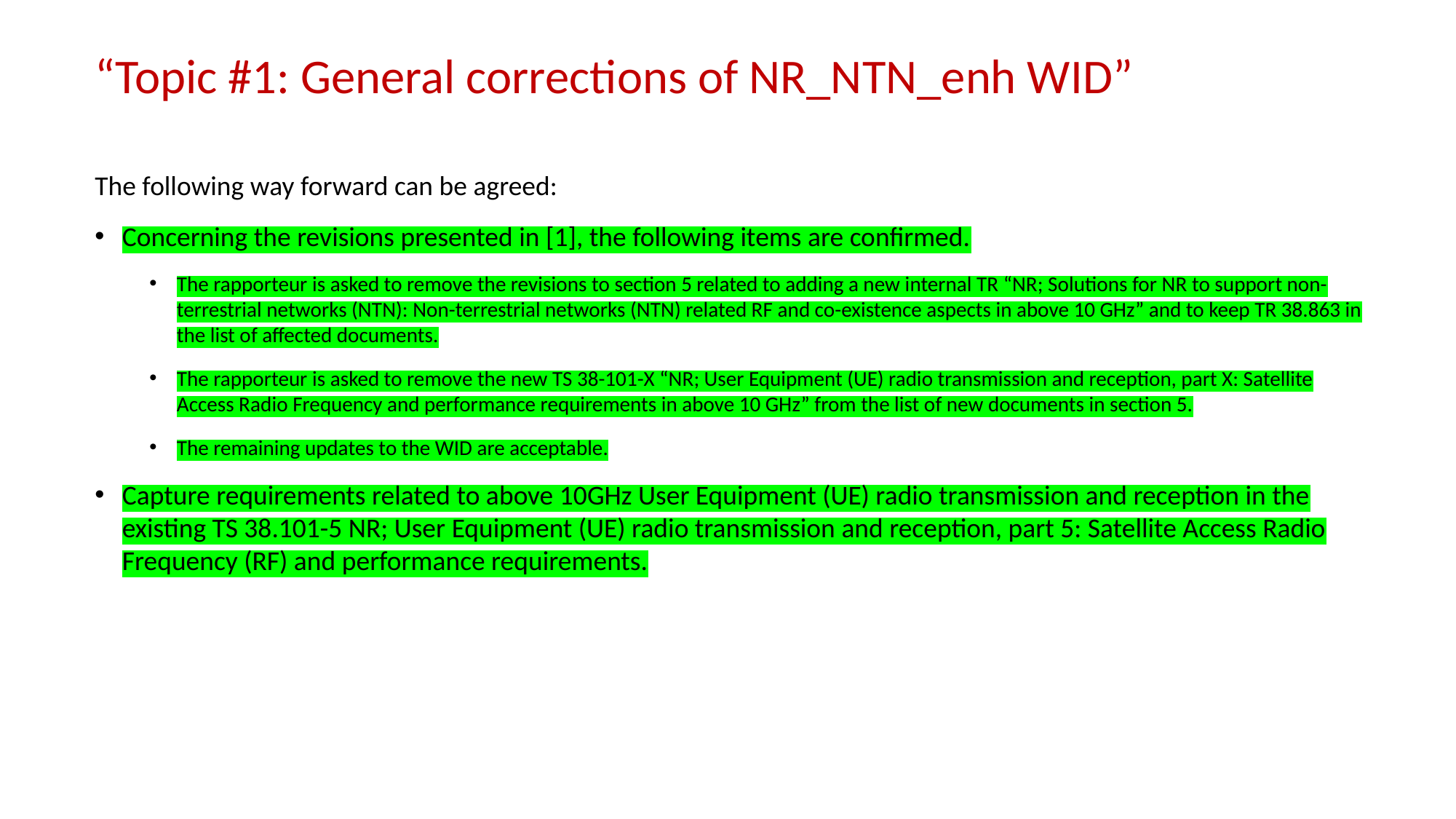

# “Topic #1: General corrections of NR_NTN_enh WID”
The following way forward can be agreed:
Concerning the revisions presented in [1], the following items are confirmed.
The rapporteur is asked to remove the revisions to section 5 related to adding a new internal TR “NR; Solutions for NR to support non-terrestrial networks (NTN): Non-terrestrial networks (NTN) related RF and co-existence aspects in above 10 GHz” and to keep TR 38.863 in the list of affected documents.
The rapporteur is asked to remove the new TS 38-101-X “NR; User Equipment (UE) radio transmission and reception, part X: Satellite Access Radio Frequency and performance requirements in above 10 GHz” from the list of new documents in section 5.
The remaining updates to the WID are acceptable.
Capture requirements related to above 10GHz User Equipment (UE) radio transmission and reception in the existing TS 38.101-5 NR; User Equipment (UE) radio transmission and reception, part 5: Satellite Access Radio Frequency (RF) and performance requirements.